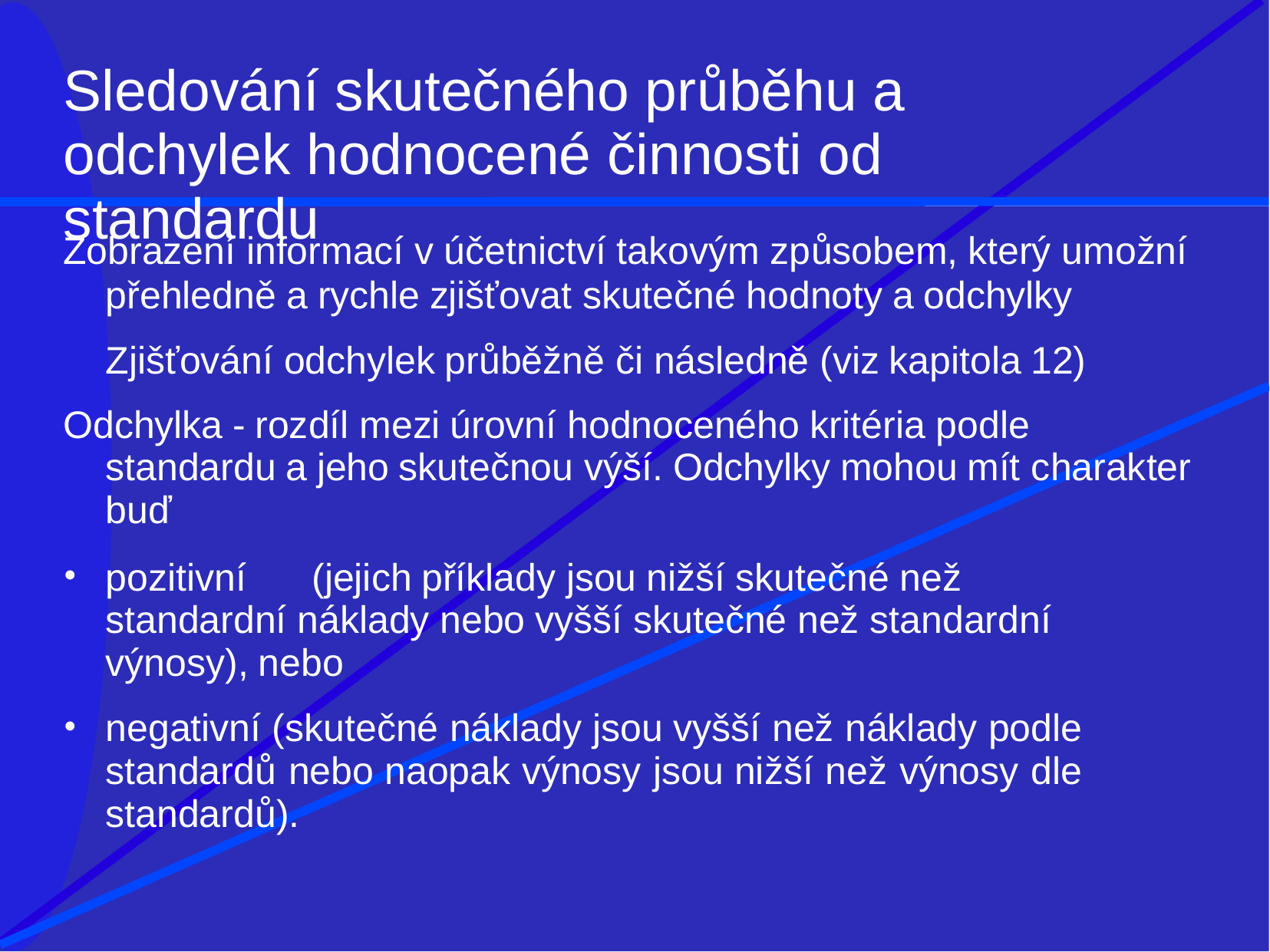

Sledování skutečného průběhu a	odchylek hodnocené činnosti od standardu
Zobrazení informací v účetnictví takovým způsobem, který umožní
přehledně a rychle zjišťovat skutečné hodnoty a odchylky
Zjišťování odchylek průběžně či následně (viz kapitola 12)
Odchylka - rozdíl mezi úrovní hodnoceného kritéria podle standardu a jeho skutečnou výší. Odchylky mohou mít charakter buď
pozitivní	(jejich příklady jsou nižší skutečné než standardní náklady nebo vyšší skutečné než standardní výnosy), nebo
negativní (skutečné náklady jsou vyšší než náklady podle standardů nebo naopak výnosy jsou nižší než výnosy dle standardů).